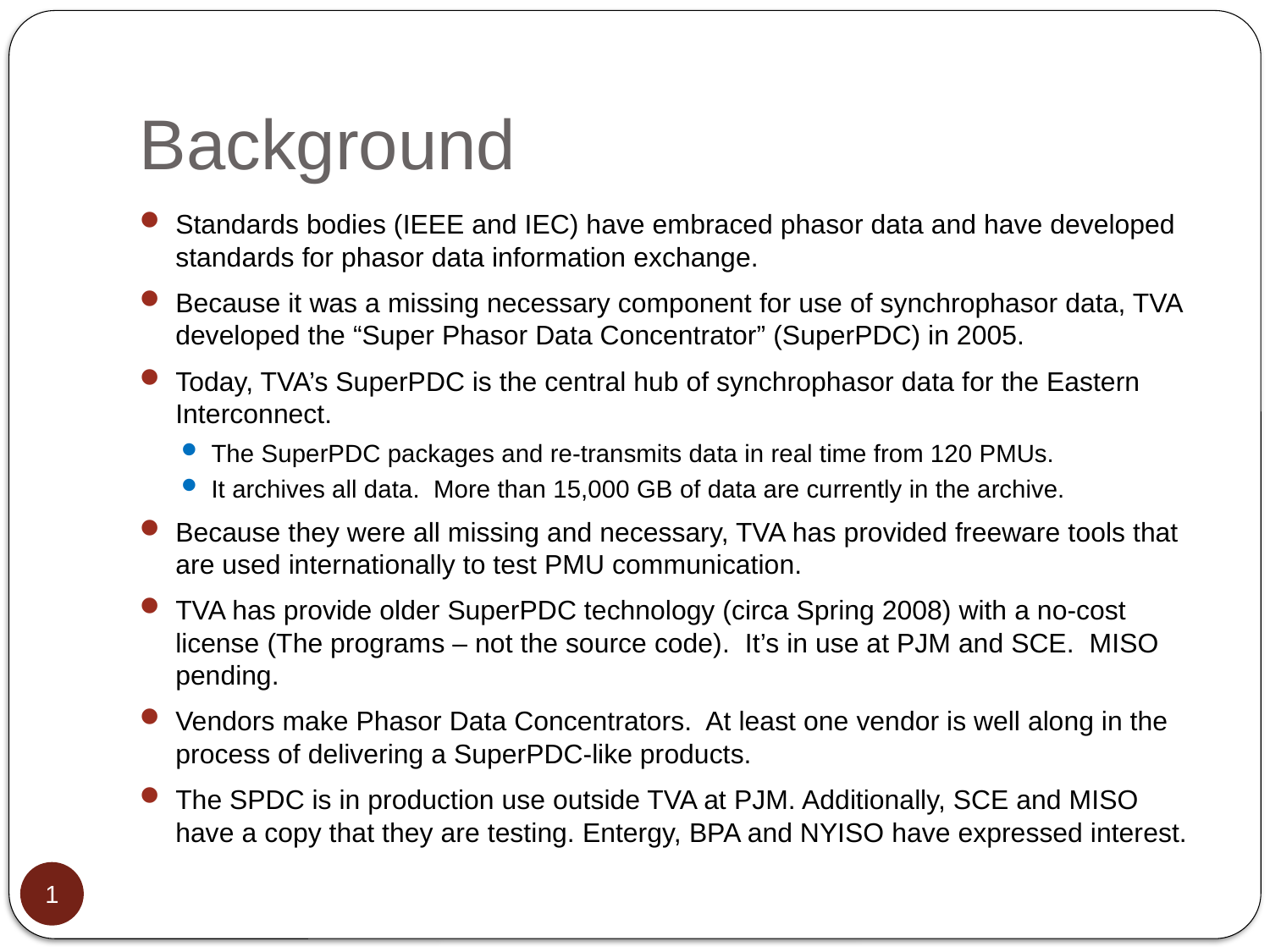

# Background
Standards bodies (IEEE and IEC) have embraced phasor data and have developed standards for phasor data information exchange.
Because it was a missing necessary component for use of synchrophasor data, TVA developed the “Super Phasor Data Concentrator” (SuperPDC) in 2005.
Today, TVA’s SuperPDC is the central hub of synchrophasor data for the Eastern Interconnect.
The SuperPDC packages and re-transmits data in real time from 120 PMUs.
It archives all data.  More than 15,000 GB of data are currently in the archive.
Because they were all missing and necessary, TVA has provided freeware tools that are used internationally to test PMU communication.
TVA has provide older SuperPDC technology (circa Spring 2008) with a no-cost license (The programs – not the source code).  It’s in use at PJM and SCE.  MISO pending.
Vendors make Phasor Data Concentrators.  At least one vendor is well along in the process of delivering a SuperPDC-like products.
The SPDC is in production use outside TVA at PJM. Additionally, SCE and MISO have a copy that they are testing. Entergy, BPA and NYISO have expressed interest.
1